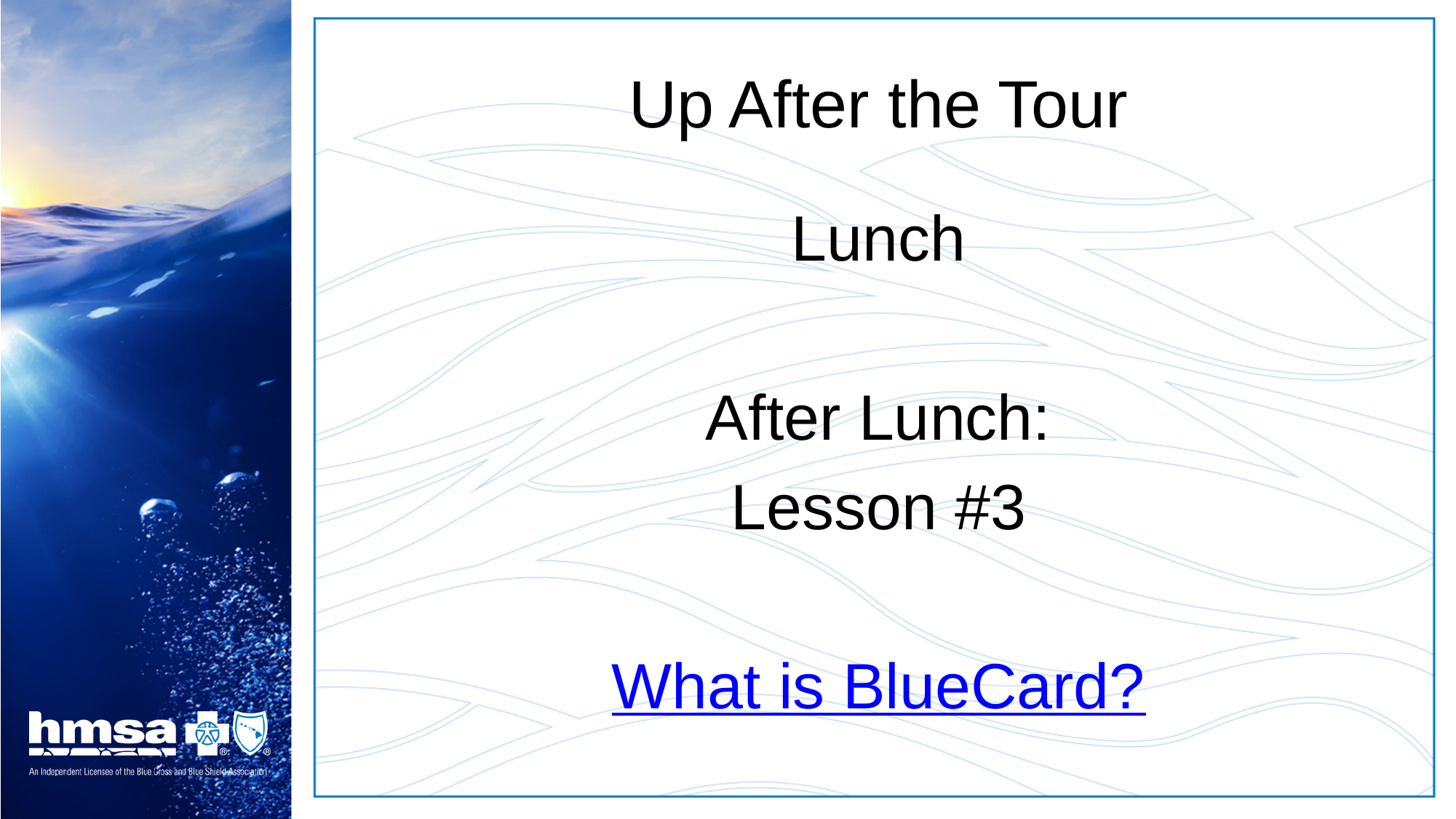

# Up After the Tour
Lunch

After Lunch:
Lesson #3

What is BlueCard?